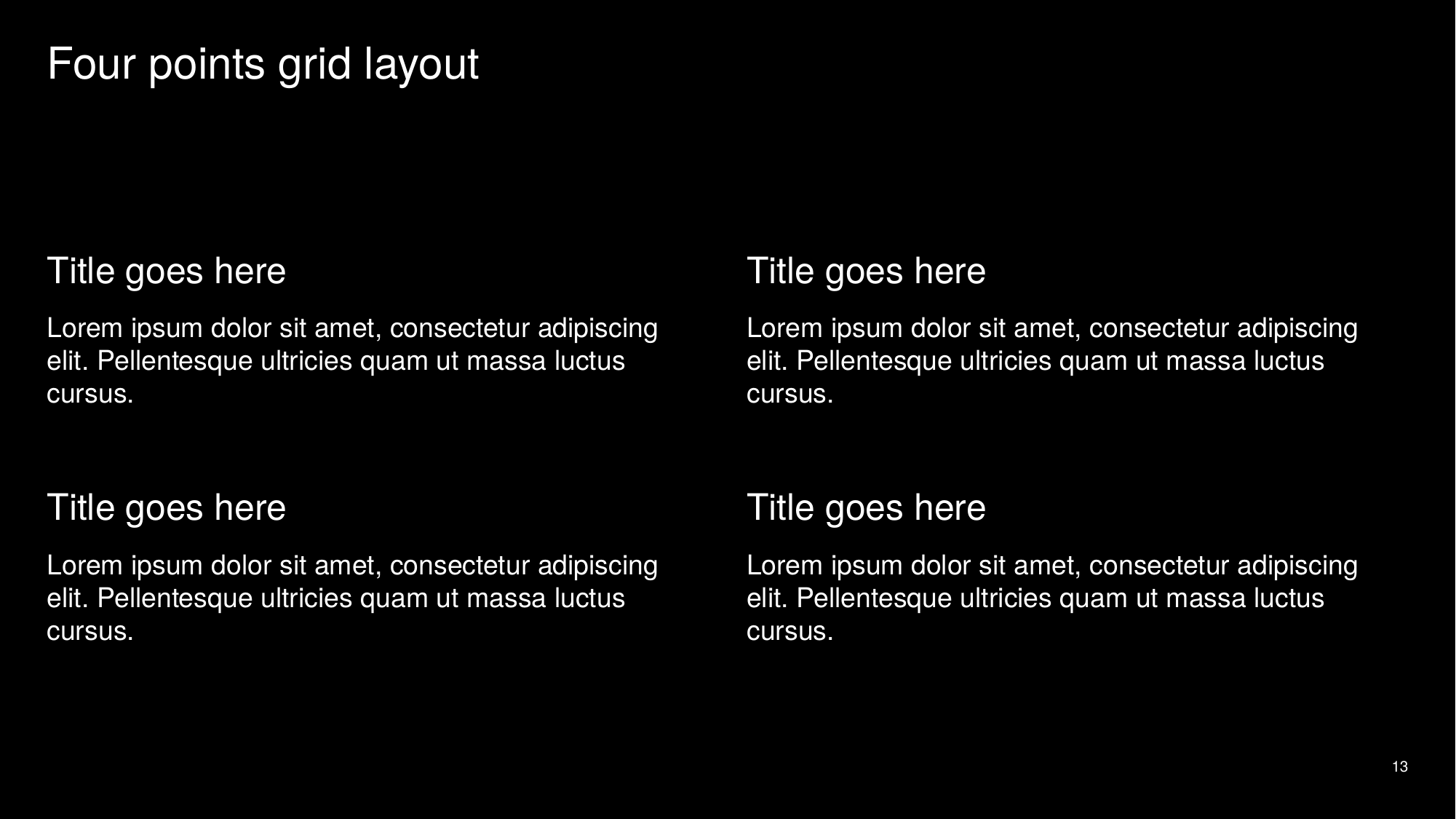

# Four points grid layout
Title goes here
Lorem ipsum dolor sit amet, consectetur adipiscing elit. Pellentesque ultricies quam ut massa luctus cursus.
Title goes here
Lorem ipsum dolor sit amet, consectetur adipiscing elit. Pellentesque ultricies quam ut massa luctus cursus.
Title goes here
Lorem ipsum dolor sit amet, consectetur adipiscing elit. Pellentesque ultricies quam ut massa luctus cursus.
Title goes here
Lorem ipsum dolor sit amet, consectetur adipiscing elit. Pellentesque ultricies quam ut massa luctus cursus.
13